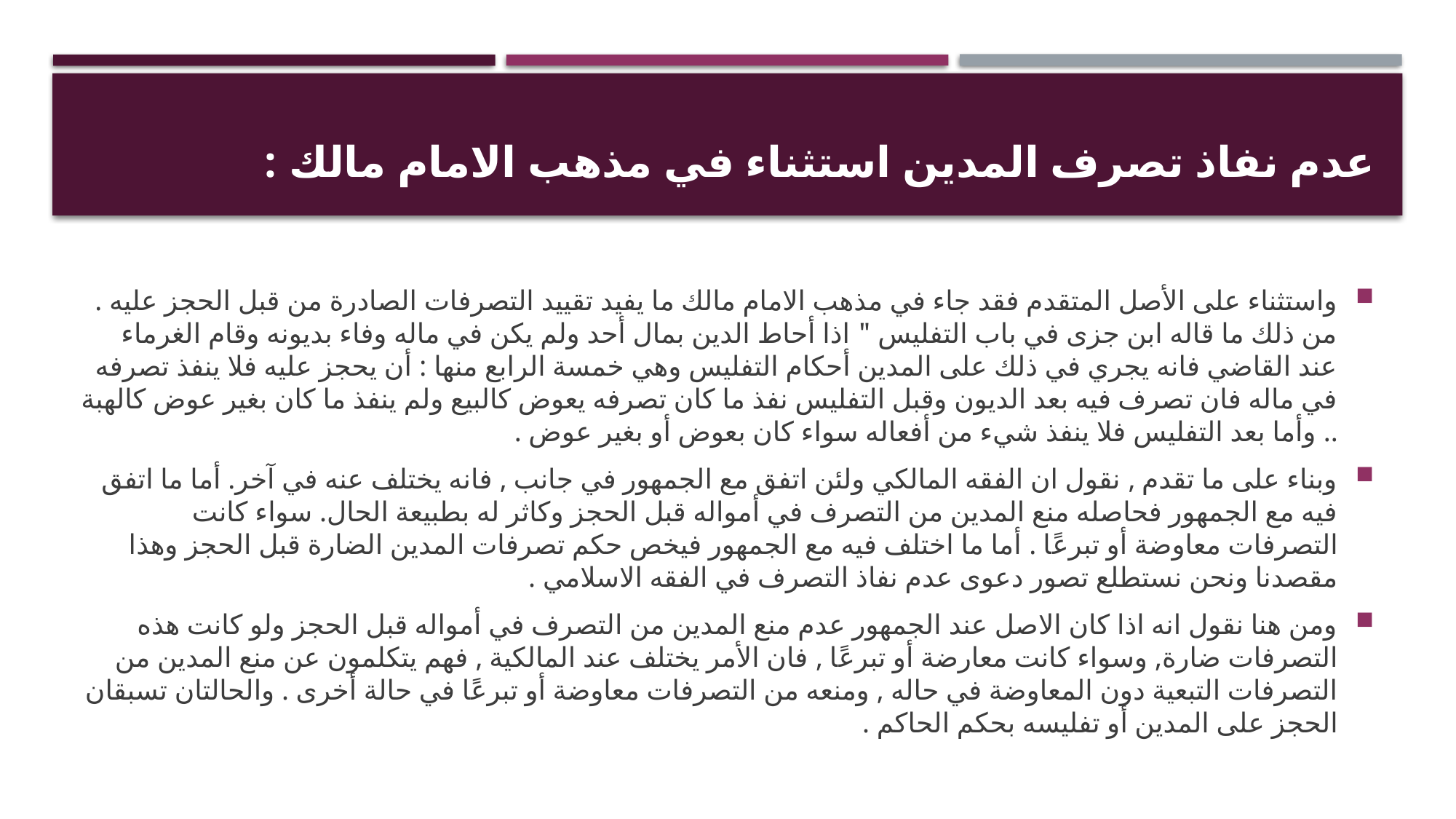

# عدم نفاذ تصرف المدين استثناء في مذهب الامام مالك :
واستثناء على الأصل المتقدم فقد جاء في مذهب الامام مالك ما يفيد تقييد التصرفات الصادرة من قبل الحجز عليه . من ذلك ما قاله ابن جزى في باب التفليس " اذا أحاط الدين بمال أحد ولم يكن في ماله وفاء بديونه وقام الغرماء عند القاضي فانه يجري في ذلك على المدين أحكام التفليس وهي خمسة الرابع منها : أن يحجز عليه فلا ينفذ تصرفه في ماله فان تصرف فيه بعد الديون وقبل التفليس نفذ ما كان تصرفه يعوض كالبيع ولم ينفذ ما كان بغير عوض كالهبة .. وأما بعد التفليس فلا ينفذ شيء من أفعاله سواء كان بعوض أو بغير عوض .
وبناء على ما تقدم , نقول ان الفقه المالكي ولئن اتفق مع الجمهور في جانب , فانه يختلف عنه في آخر. أما ما اتفق فيه مع الجمهور فحاصله منع المدين من التصرف في أمواله قبل الحجز وكاثر له بطبيعة الحال. سواء كانت التصرفات معاوضة أو تبرعًا . أما ما اختلف فيه مع الجمهور فيخص حكم تصرفات المدين الضارة قبل الحجز وهذا مقصدنا ونحن نستطلع تصور دعوى عدم نفاذ التصرف في الفقه الاسلامي .
ومن هنا نقول انه اذا كان الاصل عند الجمهور عدم منع المدين من التصرف في أمواله قبل الحجز ولو كانت هذه التصرفات ضارة, وسواء كانت معارضة أو تبرعًا , فان الأمر يختلف عند المالكية , فهم يتكلمون عن منع المدين من التصرفات التبعية دون المعاوضة في حاله , ومنعه من التصرفات معاوضة أو تبرعًا في حالة أخرى . والحالتان تسبقان الحجز على المدين أو تفليسه بحكم الحاكم .